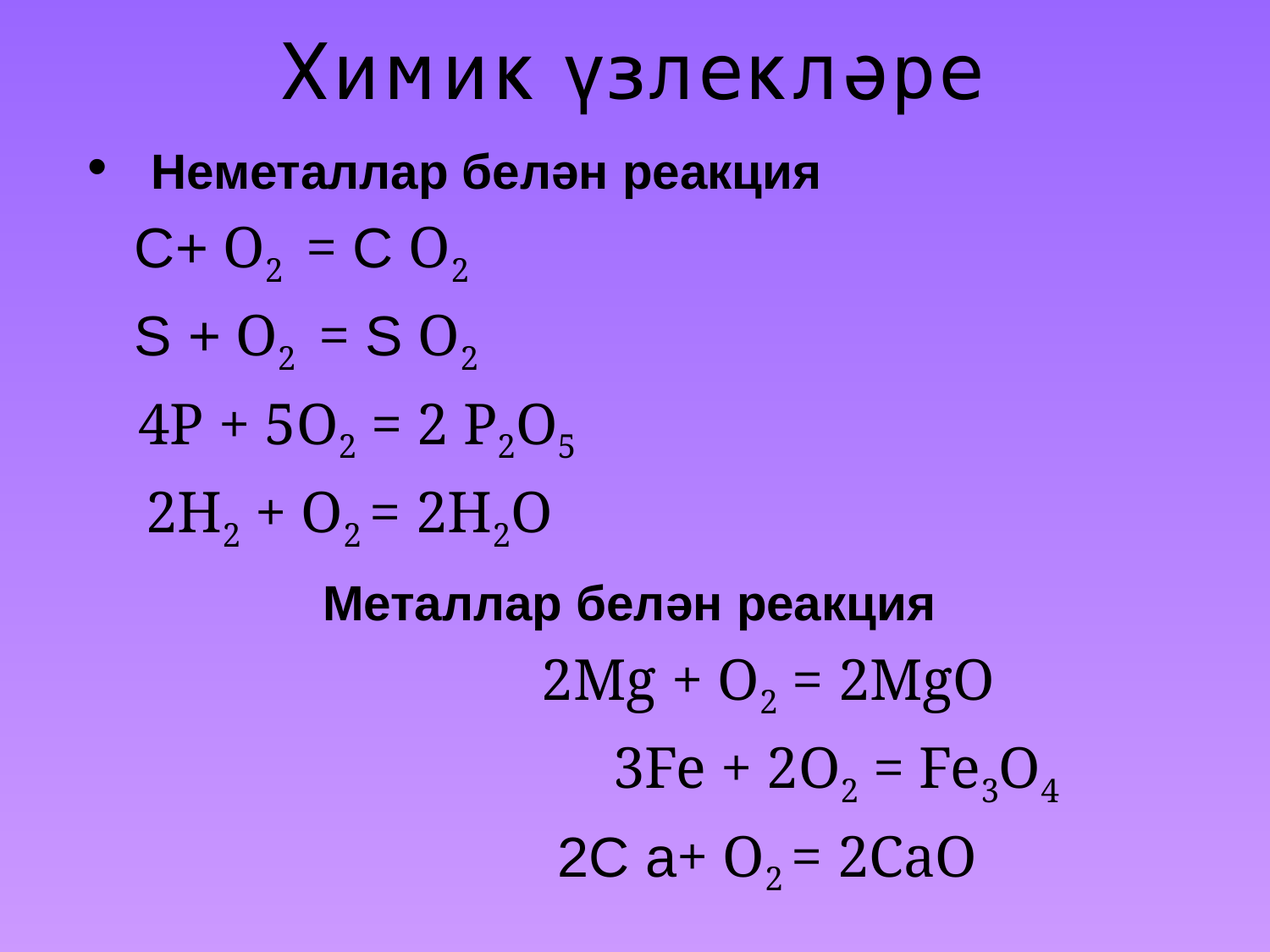

# Химик үзлекләре
 Неметаллар белән реакция
   С+ O2  = С O2
   S + O2  = S O2
      4P + 5O2 = 2 P2O5
    2H2 + O2 = 2H2O
               Металлар белән реакция
                             2Mg + O2 = 2MgO
                                    3Fe + 2O2 = Fe3O4
                              2С a+ O2 = 2CaO